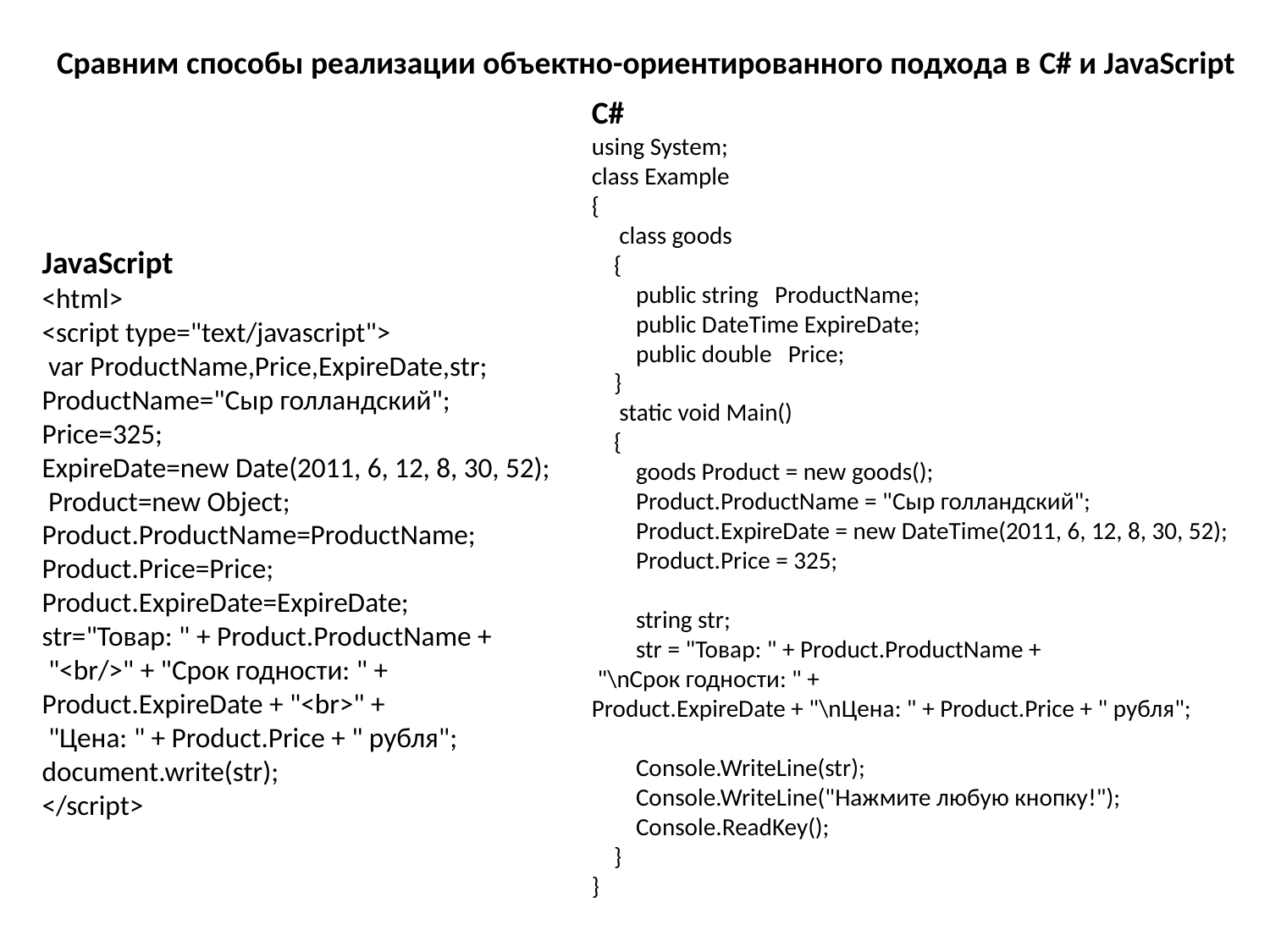

Сравним способы реализации объектно-ориентированного подхода в C# и JavaScript
C#
using System;
class Example
{
     class goods
    {
        public string   ProductName;
        public DateTime ExpireDate;
        public double   Price;
    }
     static void Main()
    {
        goods Product = new goods();
        Product.ProductName = "Сыр голландский";
        Product.ExpireDate = new DateTime(2011, 6, 12, 8, 30, 52);
        Product.Price = 325;

        string str;
        str = "Товар: " + Product.ProductName +
 "\nСрок годности: " +
Product.ExpireDate + "\nЦена: " + Product.Price + " рубля";

        Console.WriteLine(str);
        Console.WriteLine("Нажмите любую кнопку!");
        Console.ReadKey();
    }
}
JavaScript
<html>
<script type="text/javascript">
 var ProductName,Price,ExpireDate,str;
ProductName="Сыр голландский";
Price=325;
ExpireDate=new Date(2011, 6, 12, 8, 30, 52);
 Product=new Object;
Product.ProductName=ProductName;
Product.Price=Price;
Product.ExpireDate=ExpireDate;
str="Товар: " + Product.ProductName +
 "<br/>" + "Срок годности: " +
Product.ExpireDate + "<br>" +
 "Цена: " + Product.Price + " рубля";
document.write(str);
</script>